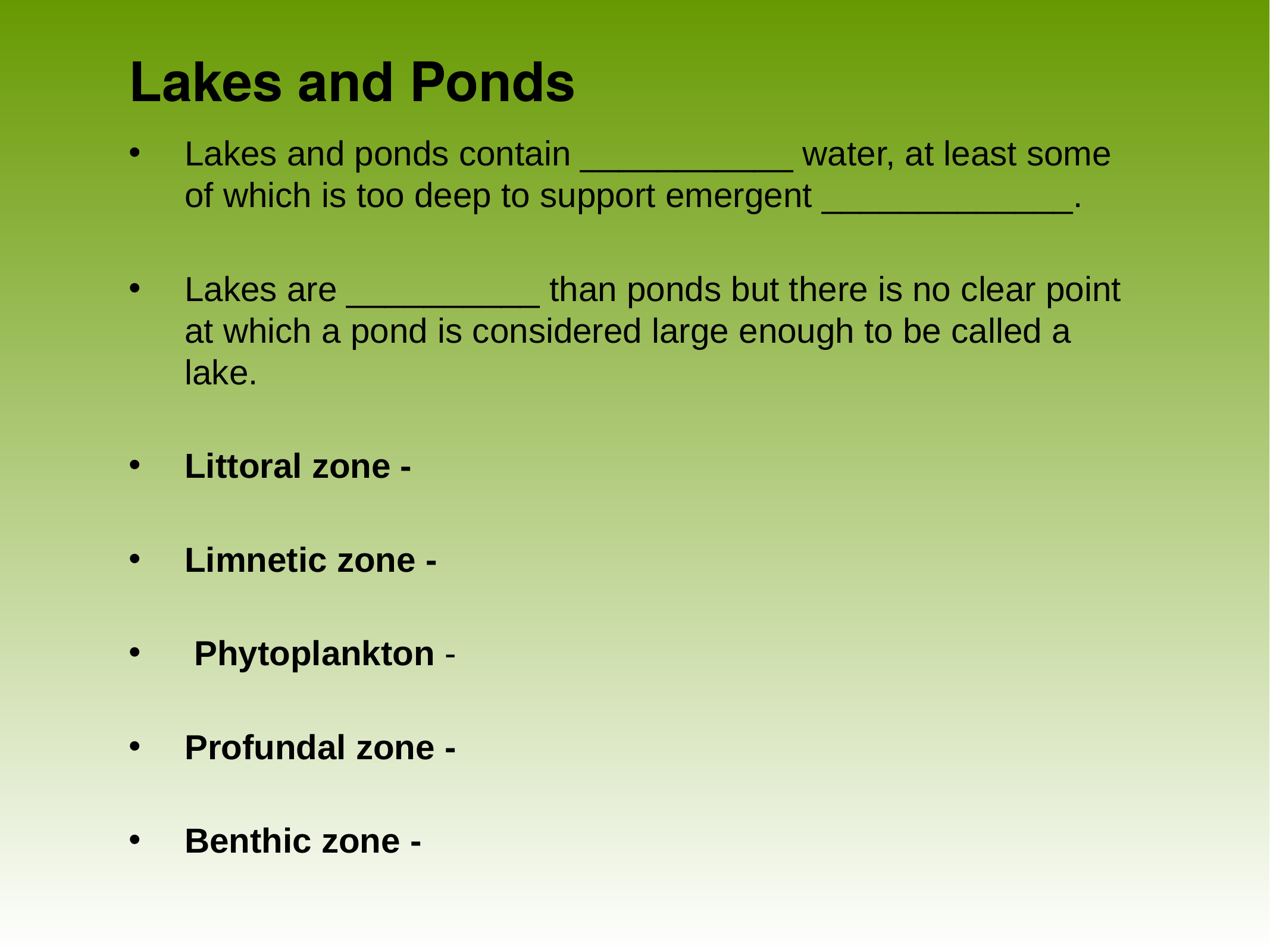

# Lakes and Ponds
Lakes and ponds contain ___________ water, at least some of which is too deep to support emergent _____________.
Lakes are __________ than ponds but there is no clear point at which a pond is considered large enough to be called a lake.
Littoral zone -
Limnetic zone -
 Phytoplankton -
Profundal zone -
Benthic zone -